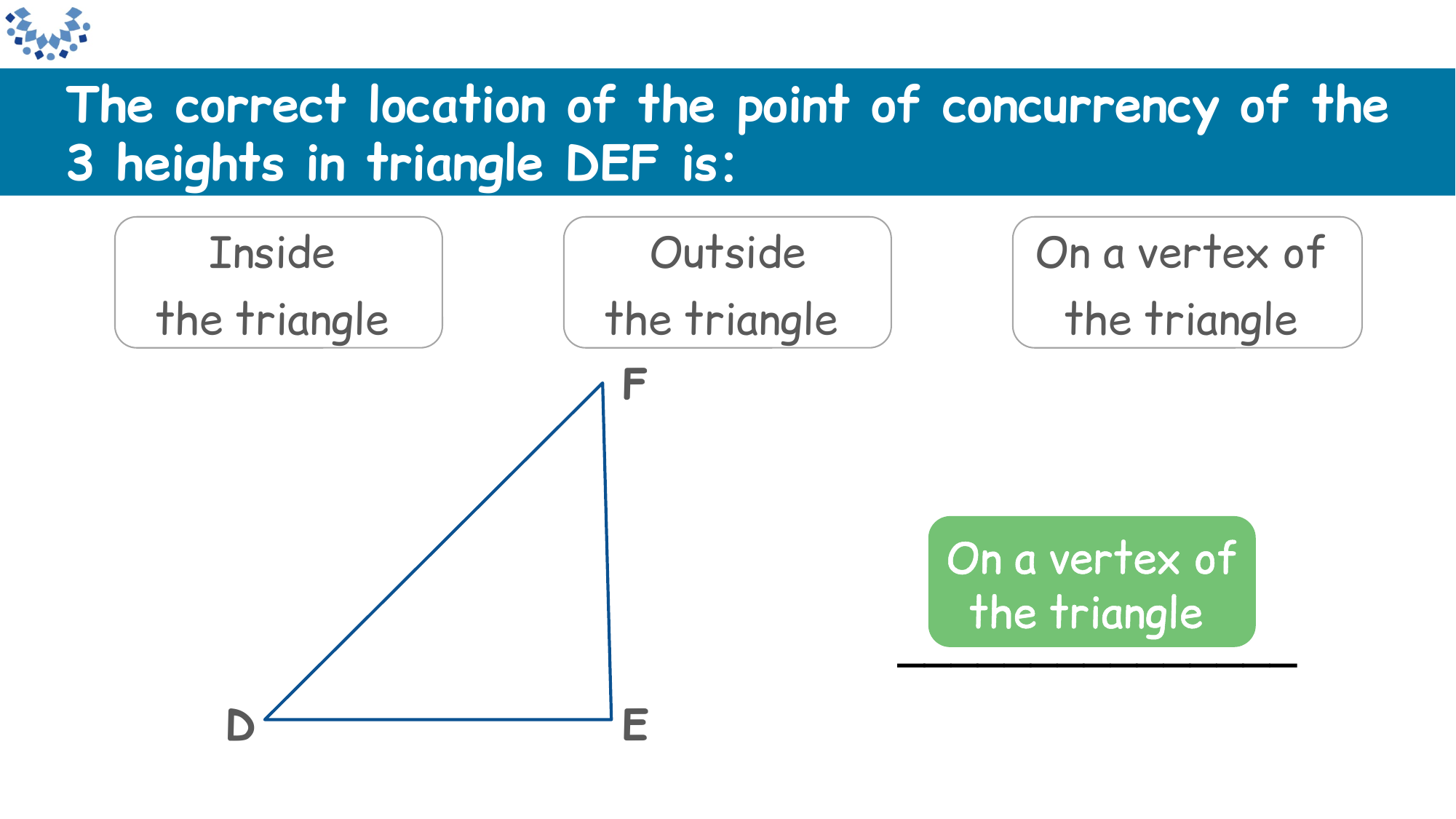

The correct location of the point of concurrency of the
3 heights in triangle DEF is:
Inside
the triangle
Outside
the triangle
On a vertex of
the triangle
F

On a vertex of the triangle
 _______________
D
E